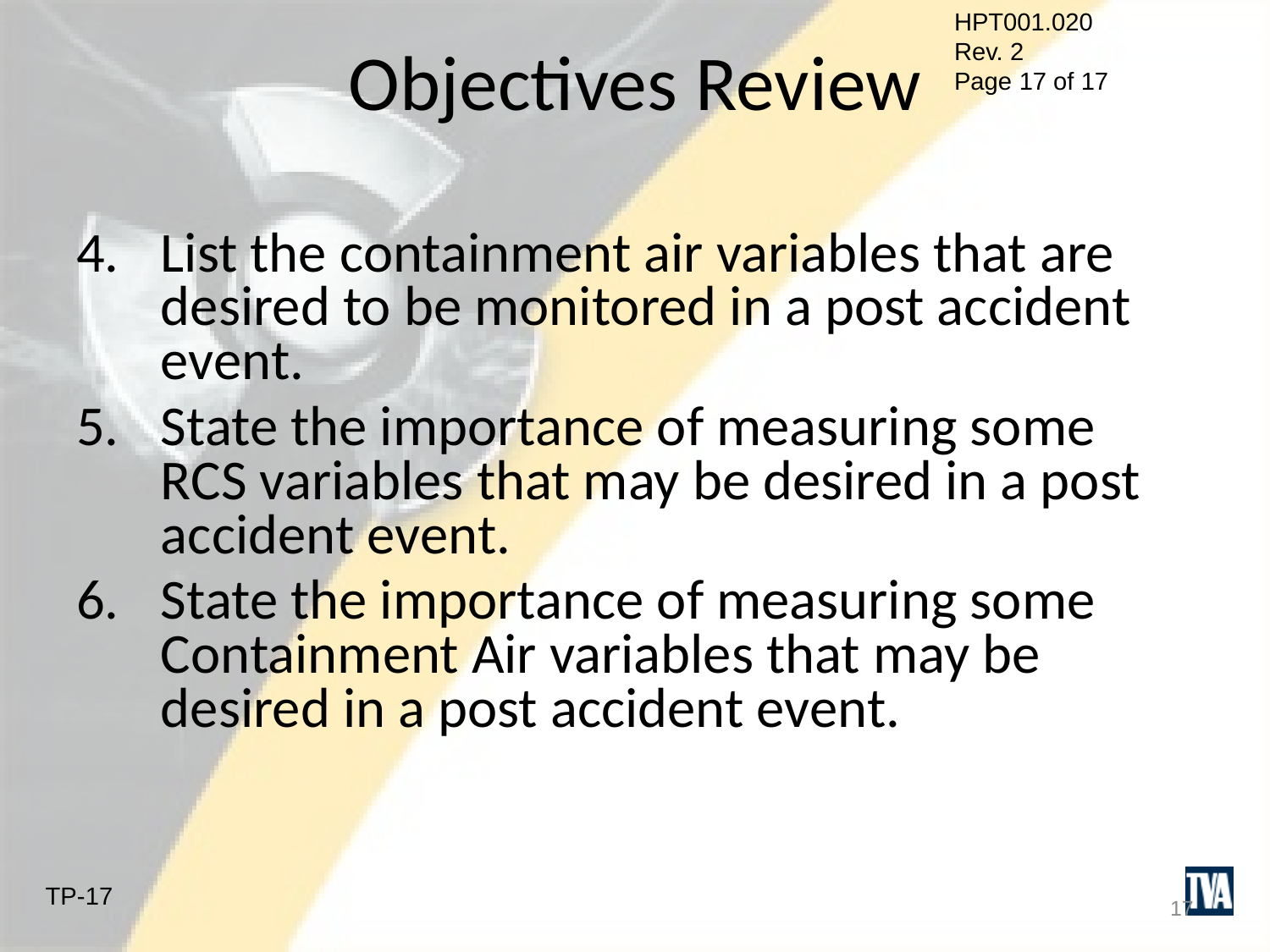

# Objectives Review
List the containment air variables that are desired to be monitored in a post accident event.
State the importance of measuring some RCS variables that may be desired in a post accident event.
State the importance of measuring some  Containment Air variables that may be desired in a post accident event.
17